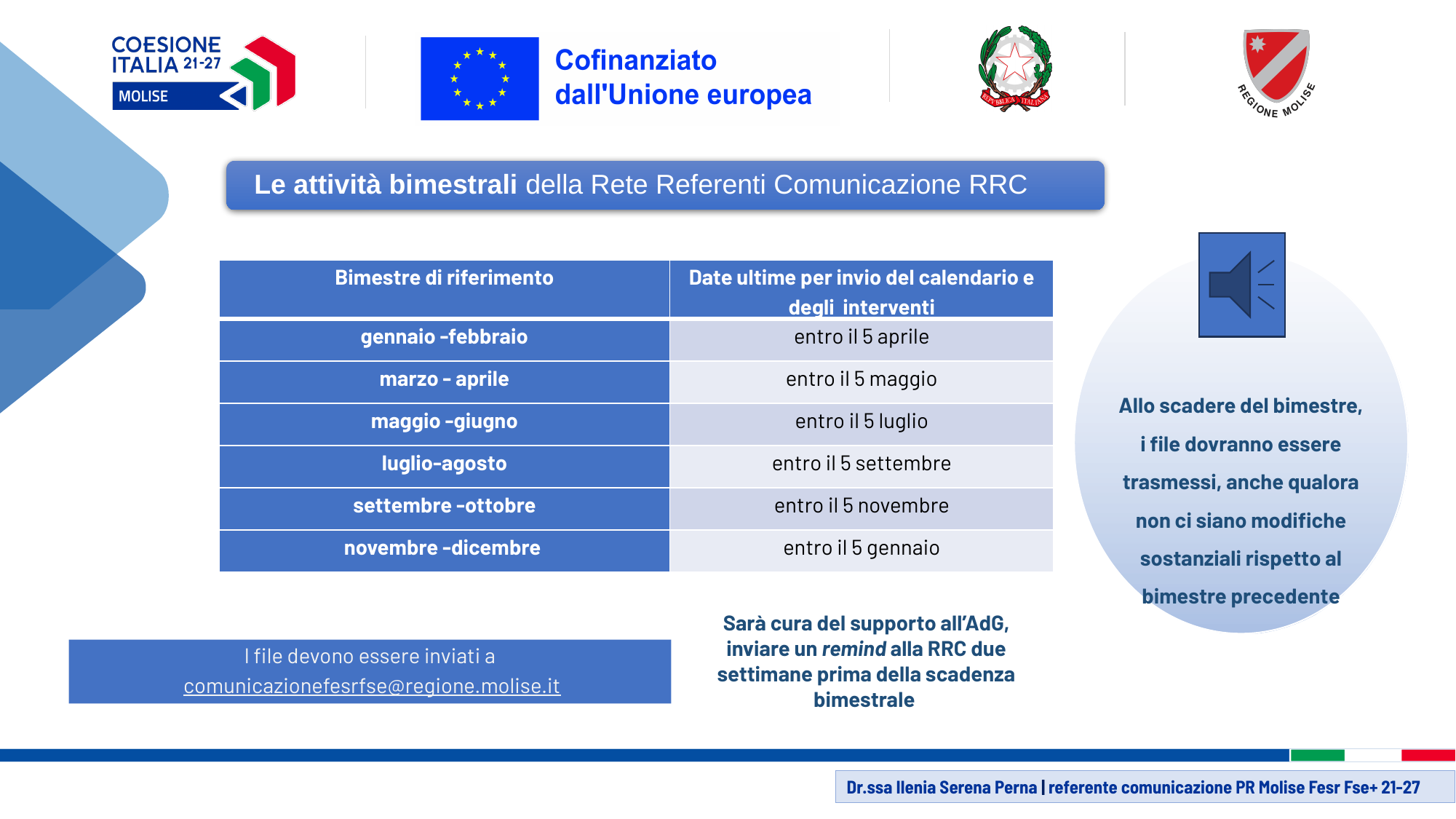

Le attività bimestrali della Rete Referenti Comunicazione RRC

Allo scadere del bimestre, i file dovranno essere trasmessi, anche qualora non ci siano modifiche sostanziali rispetto al bimestre precedente
| Bimestre di riferimento | Date ultime per invio del calendario e degli interventi |
| --- | --- |
| gennaio -febbraio | entro il 5 aprile |
| marzo - aprile | entro il 5 maggio |
| maggio -giugno | entro il 5 luglio |
| luglio-agosto | entro il 5 settembre |
| settembre -ottobre | entro il 5 novembre |
| novembre -dicembre | entro il 5 gennaio |
Sarà cura del supporto all’AdG, inviare un remind alla RRC due settimane prima della scadenza bimestrale
I file devono essere inviati a
 comunicazionefesrfse@regione.molise.it
Dr.ssa Ilenia Serena Perna | referente comunicazione PR Molise Fesr Fse+ 21-27